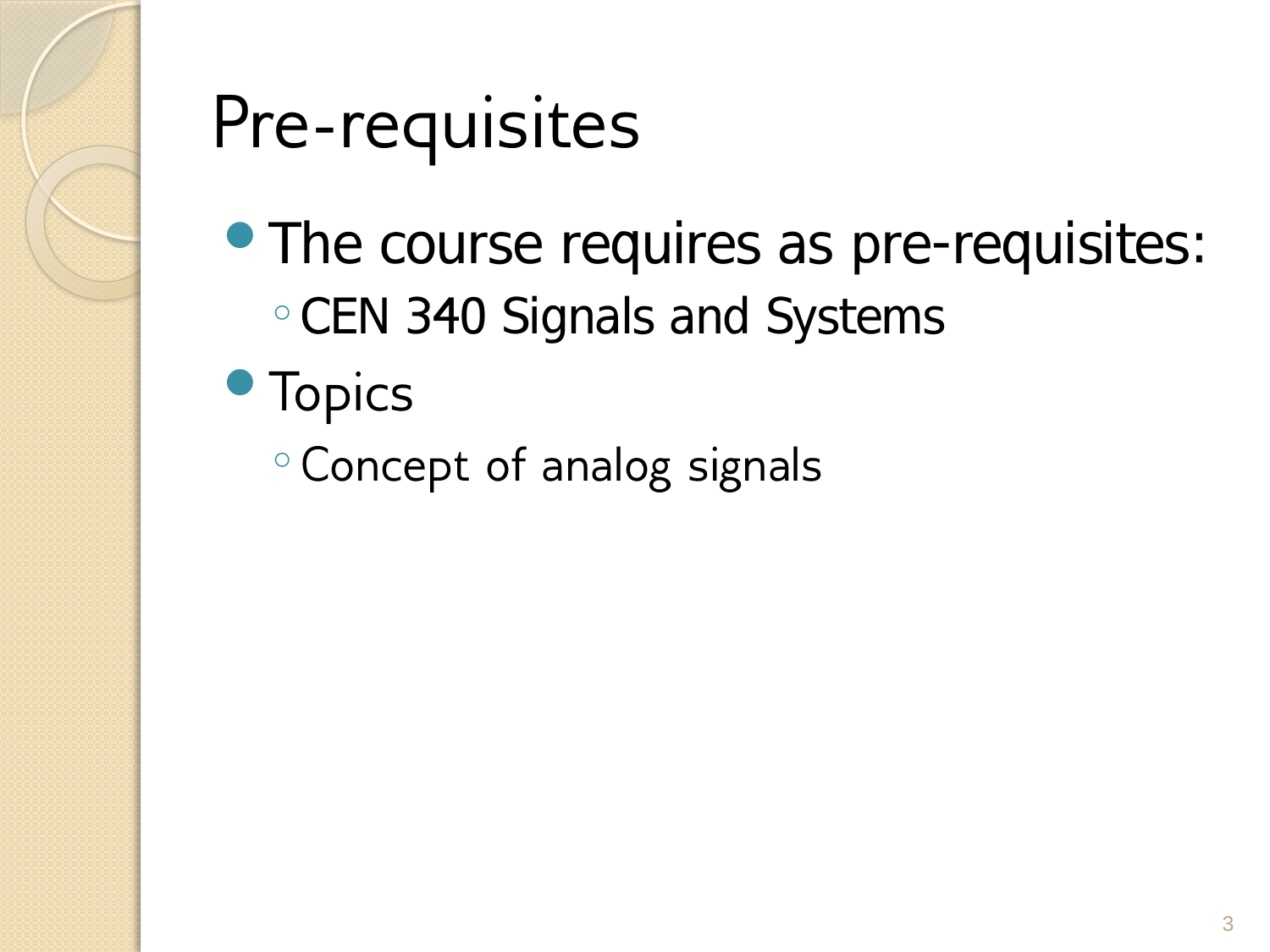

# Pre-requisites
The course requires as pre-requisites:
CEN 340 Signals and Systems
Topics
Concept of analog signals

3